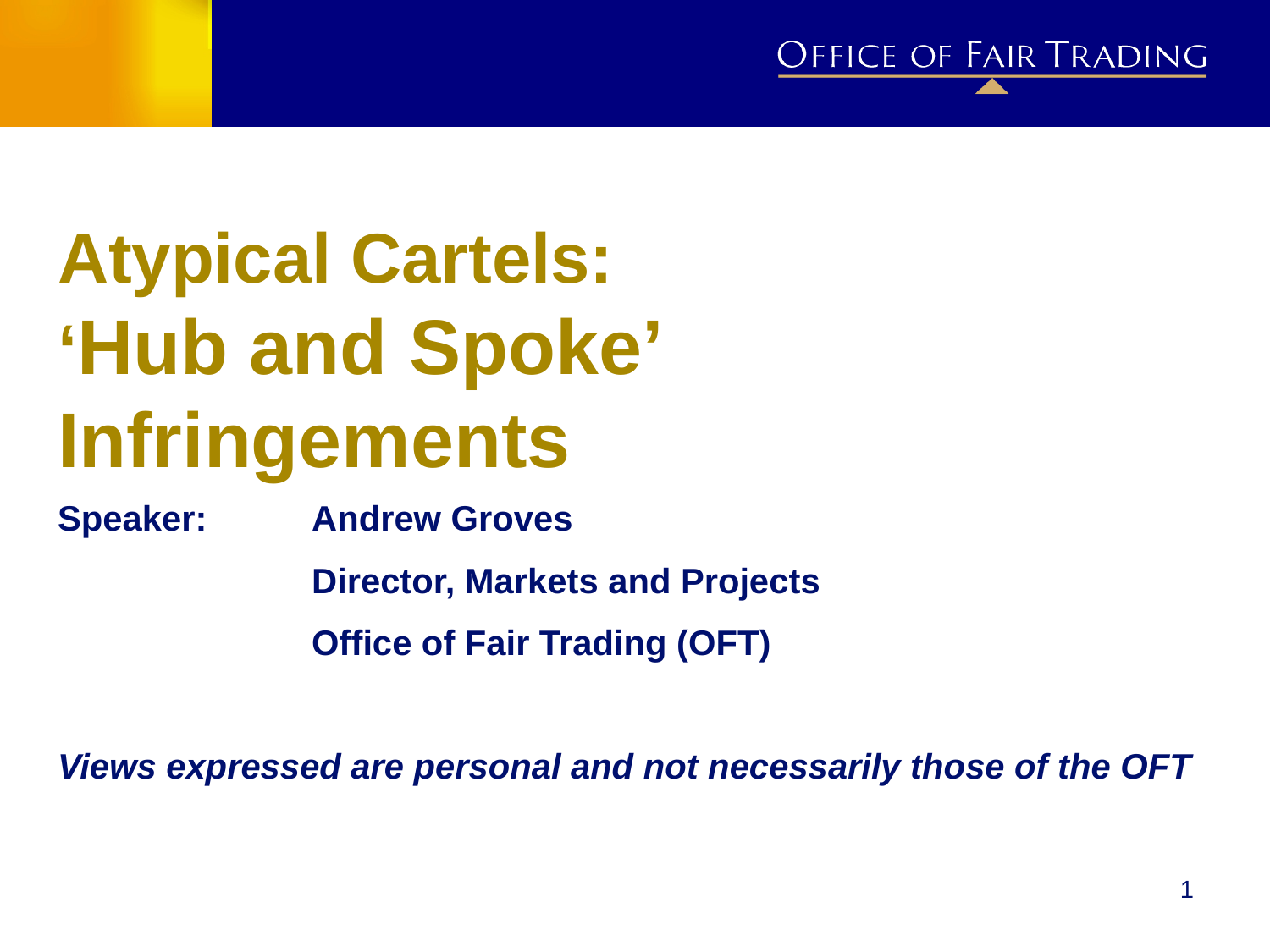

# Atypical Cartels: ‘Hub and Spoke’ Infringements

Speaker: 	Andrew Groves
		Director, Markets and Projects
		Office of Fair Trading (OFT)

Views expressed are personal and not necessarily those of the OFT

1